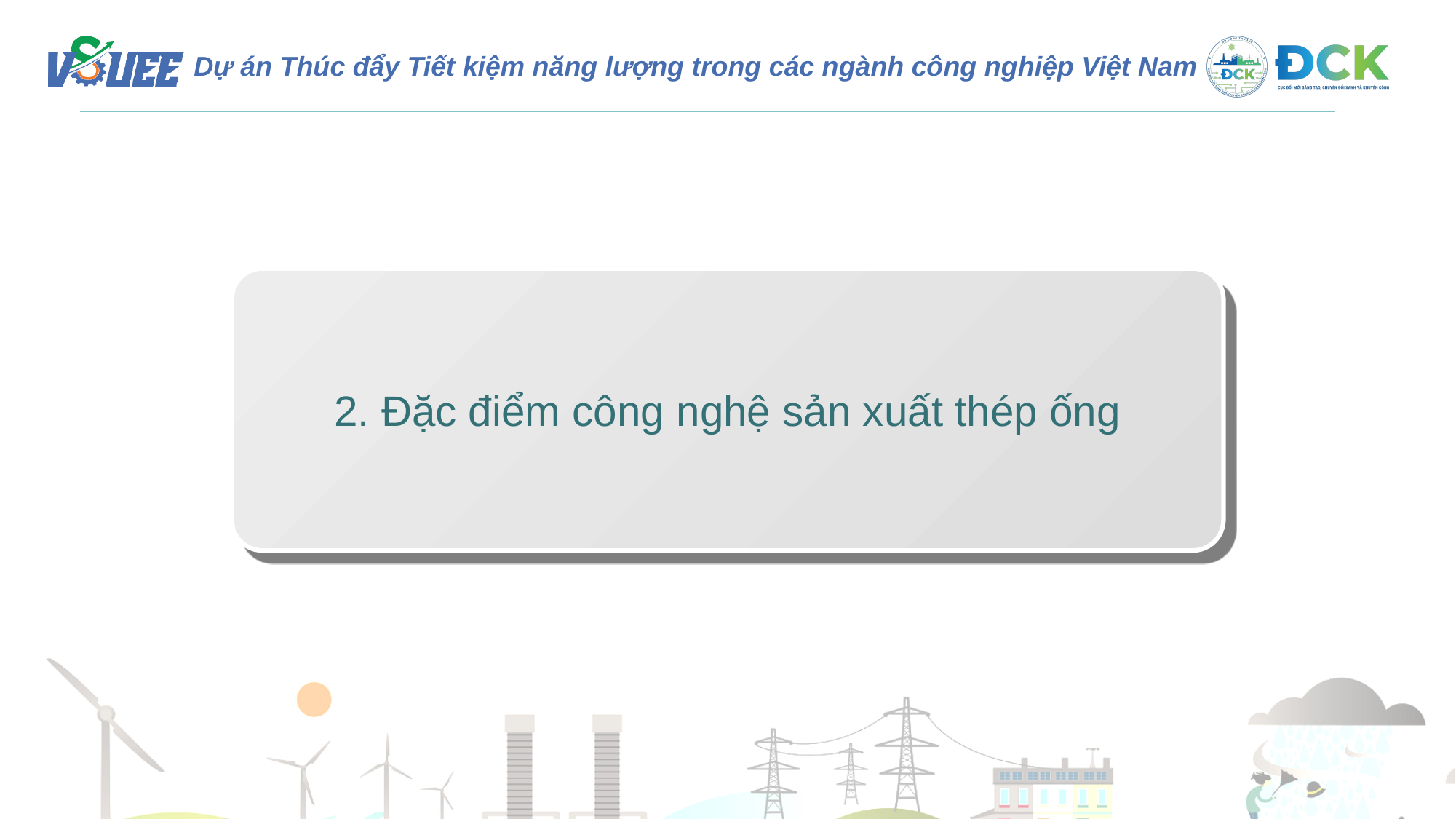

2. Đặc điểm công nghệ sản xuất thép ống